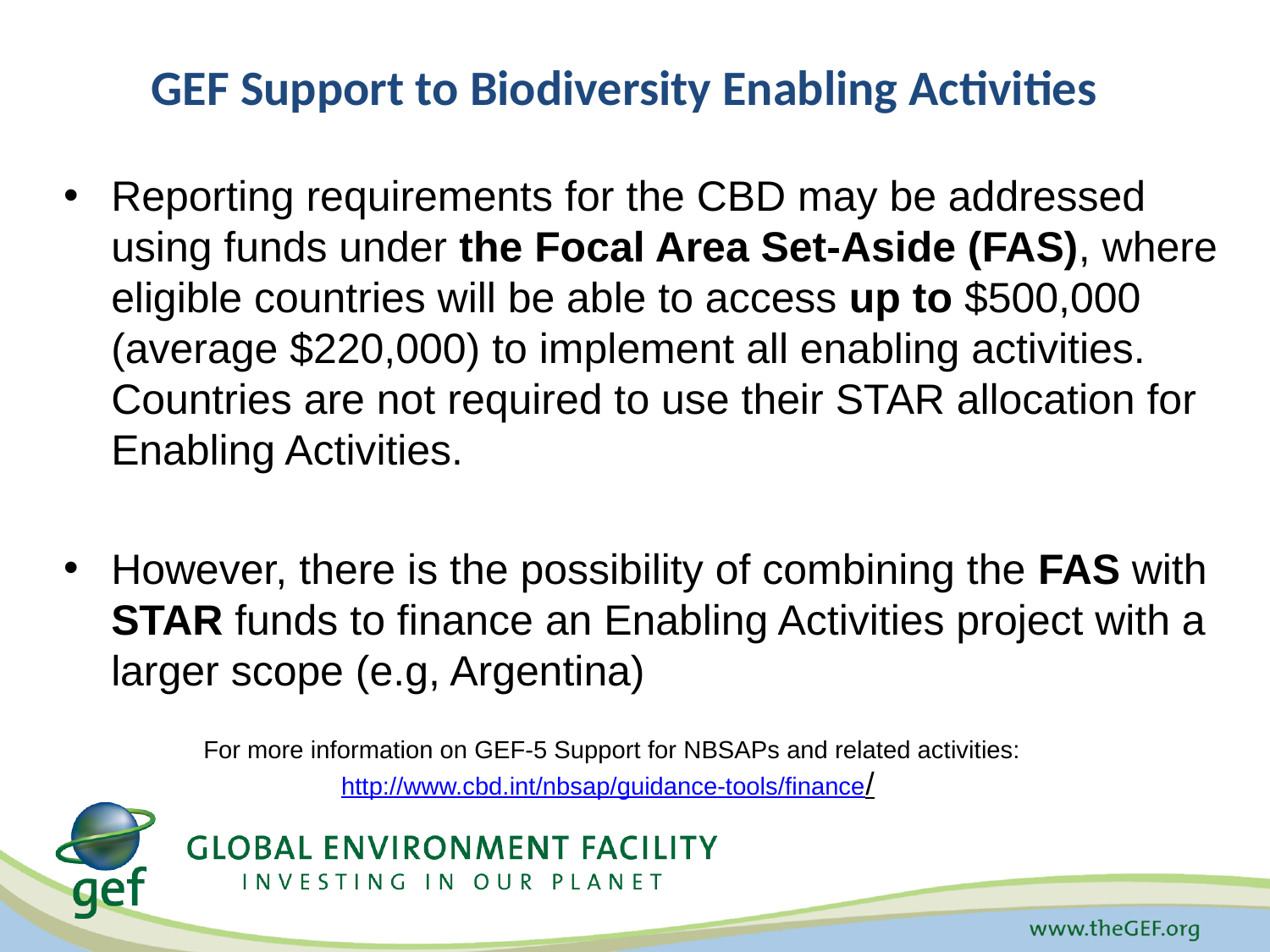

# GEF Support to Biodiversity Enabling Activities
Reporting requirements for the CBD may be addressed using funds under the Focal Area Set-Aside (FAS), where eligible countries will be able to access up to $500,000 (average $220,000) to implement all enabling activities. Countries are not required to use their STAR allocation for Enabling Activities.

However, there is the possibility of combining the FAS with STAR funds to finance an Enabling Activities project with a larger scope (e.g, Argentina)

For more information on GEF-5 Support for NBSAPs and related activities:
http://www.cbd.int/nbsap/guidance-tools/finance/